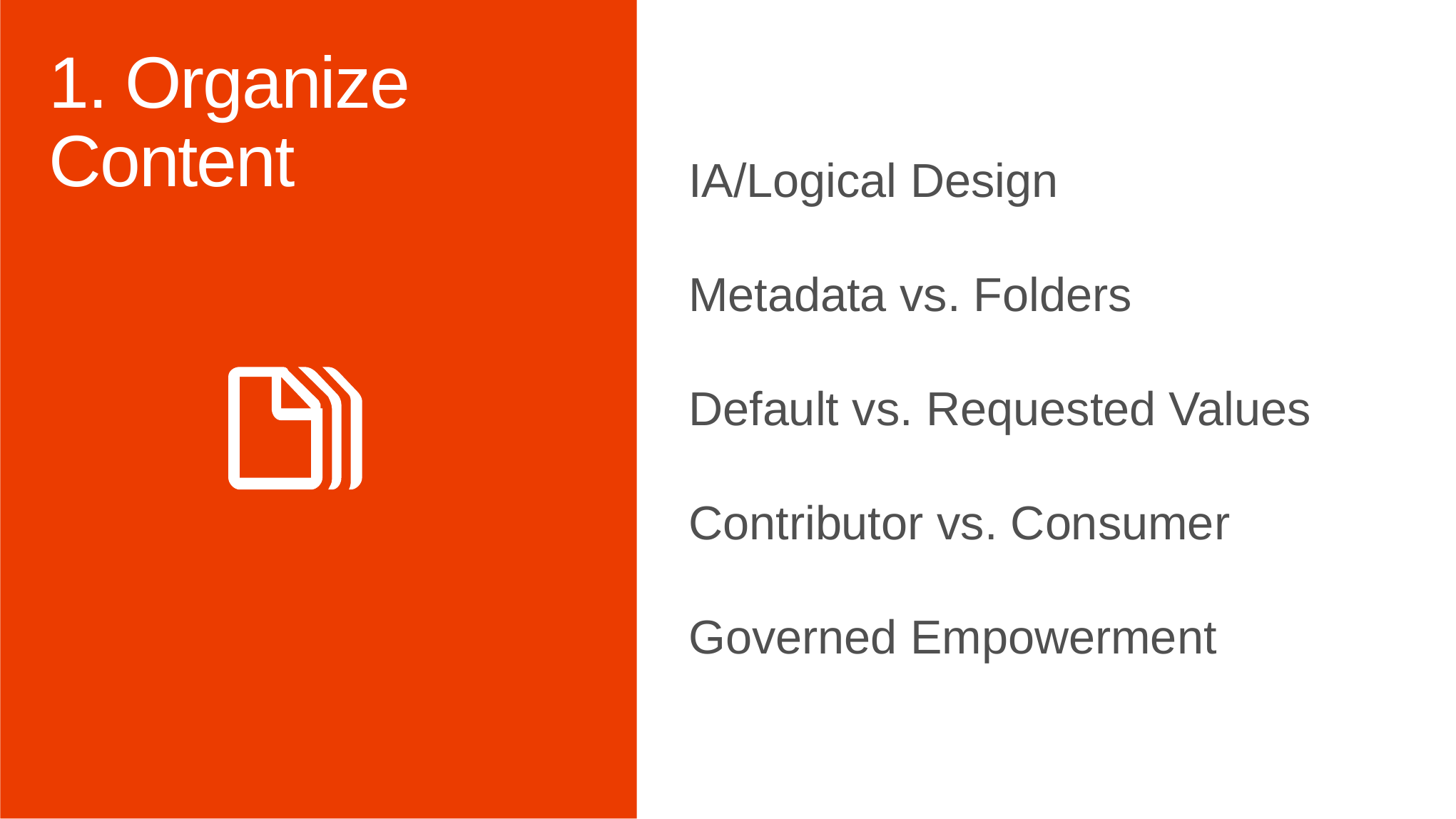

# 1. Organize Content
IA/Logical Design

Metadata vs. Folders

Default vs. Requested Values

Contributor vs. Consumer

Governed Empowerment